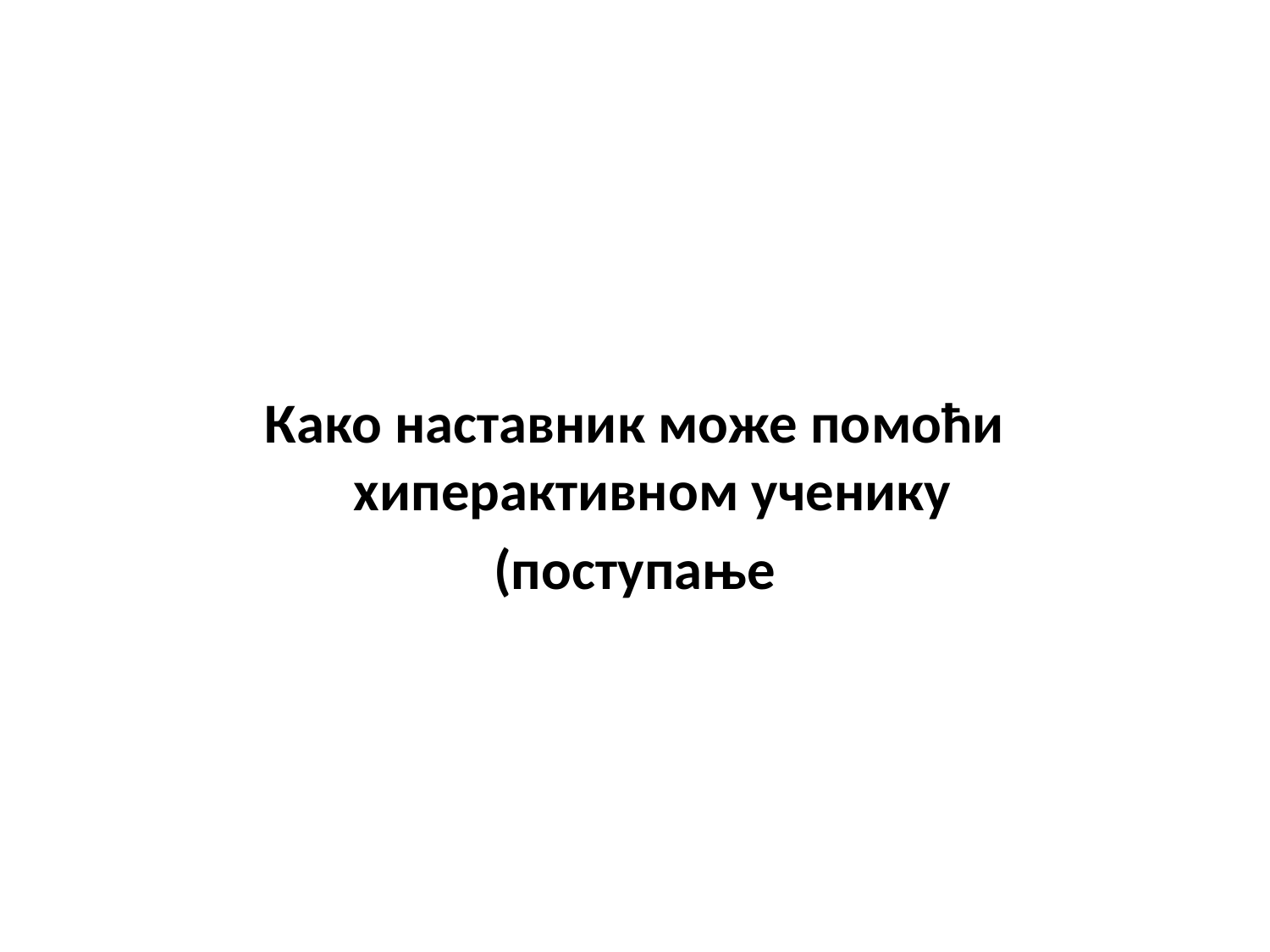

#

Како наставник може помоћи хиперактивном ученику
(поступање